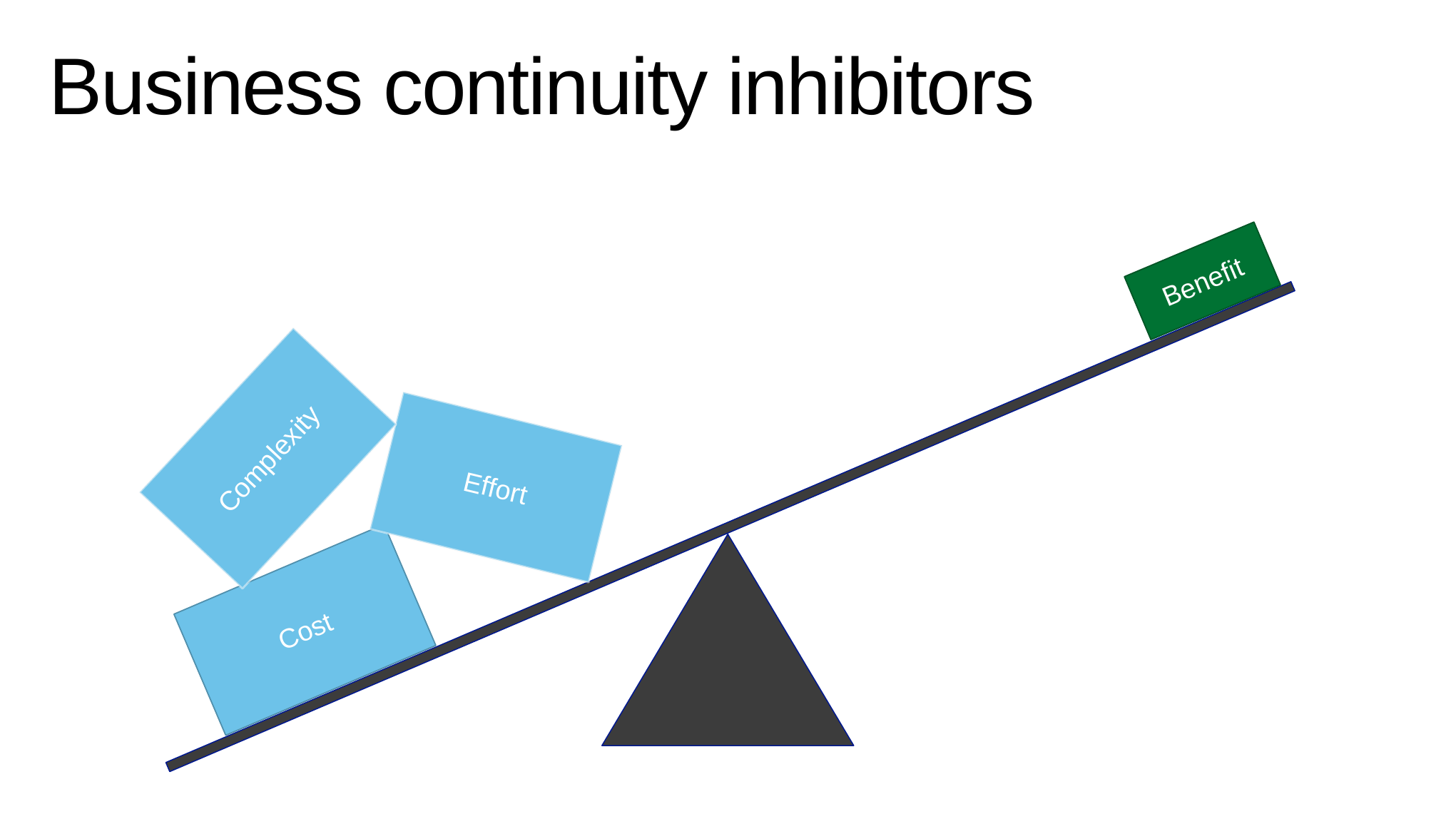

# Business continuity inhibitors
Benefit
Complexity
Effort

Cost